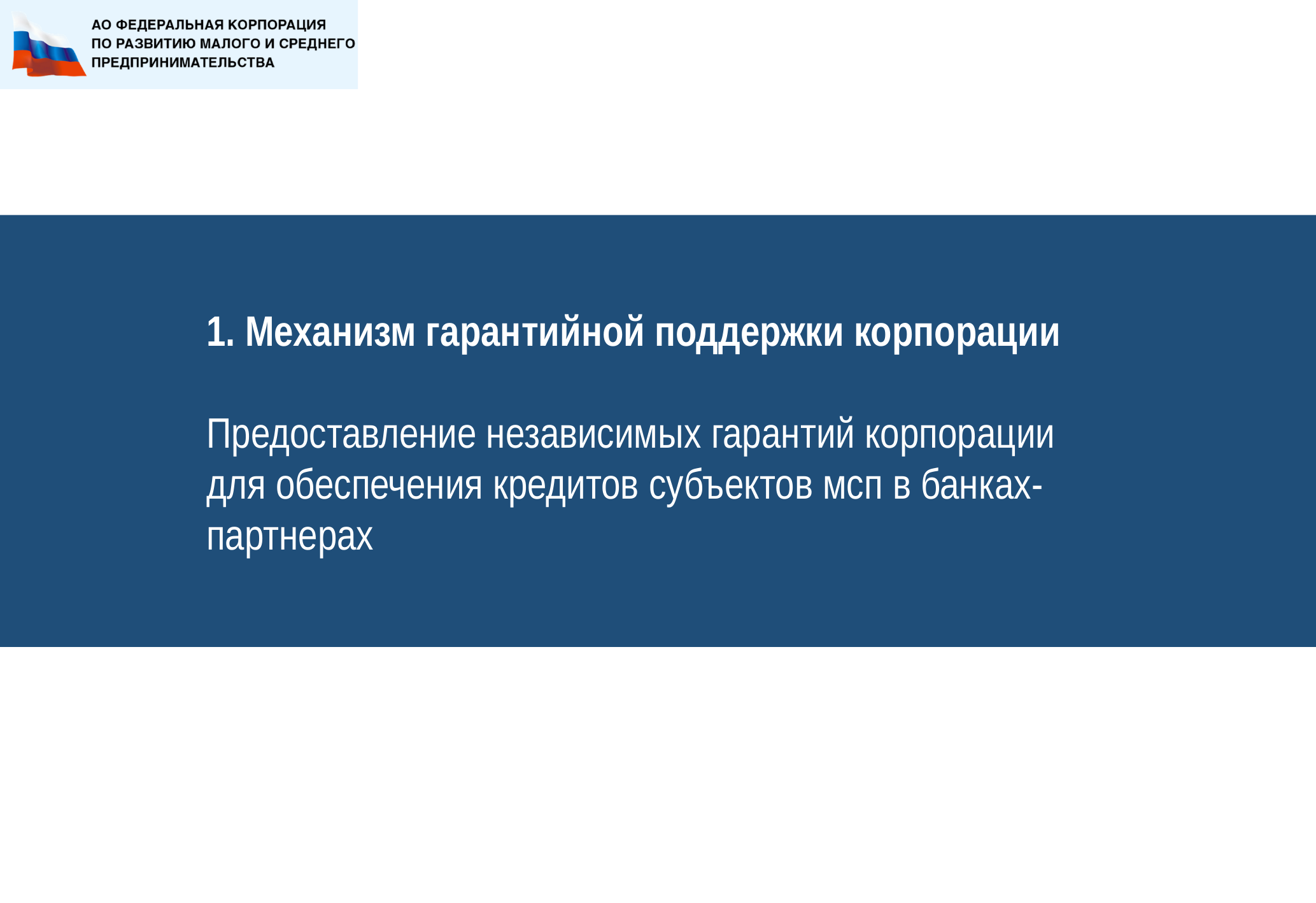

# 1. Механизм гарантийной поддержки корпорации Предоставление независимых гарантий корпорации для обеспечения кредитов субъектов мсп в банках-партнерах